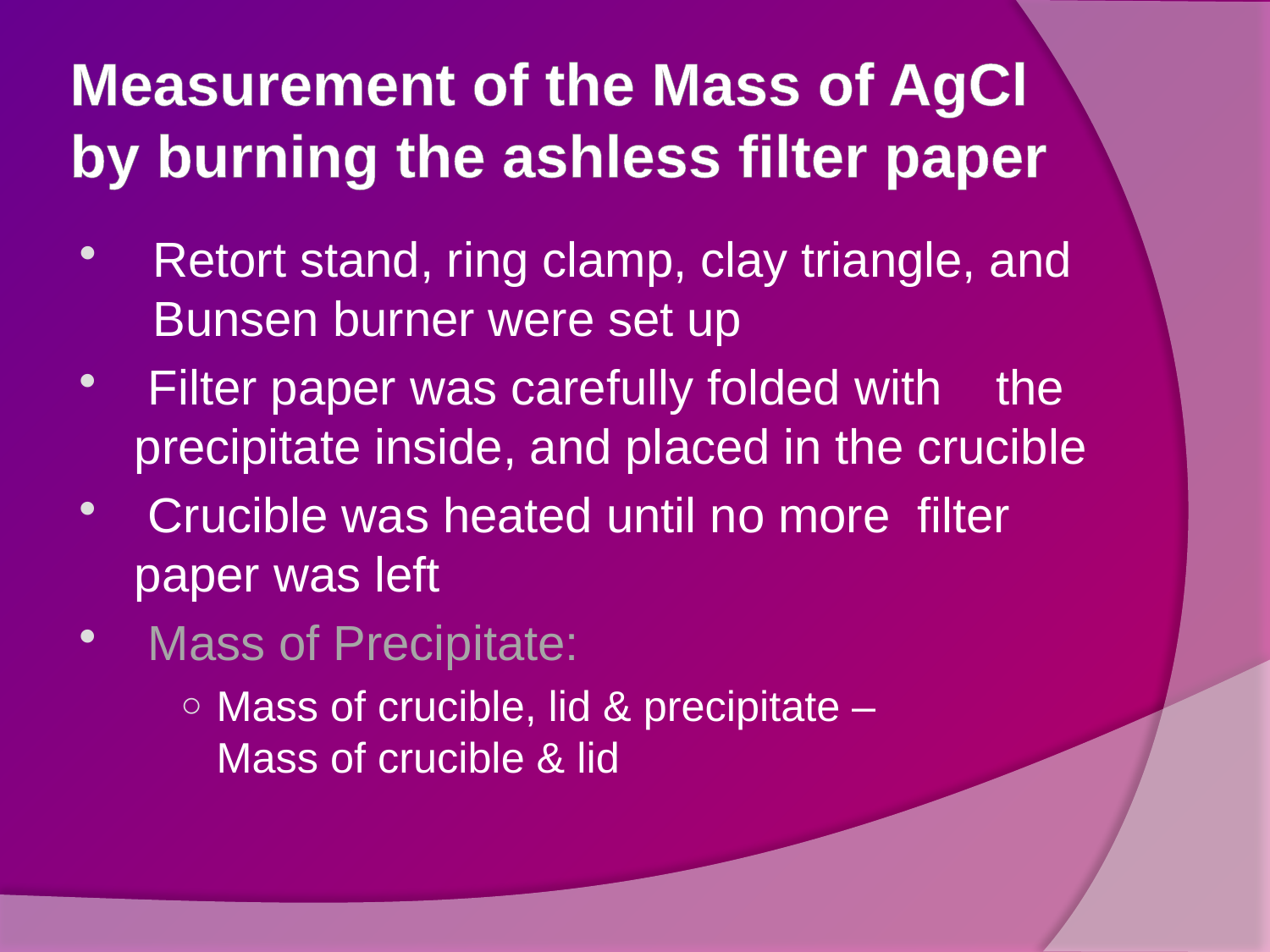

# Measurement of the Mass of AgCl by burning the ashless filter paper
Retort stand, ring clamp, clay triangle, and Bunsen burner were set up
 Filter paper was carefully folded with    the precipitate inside, and placed in the crucible
 Crucible was heated until no more  filter paper was left
 Mass of Precipitate:
Mass of crucible, lid & precipitate –
Mass of crucible & lid